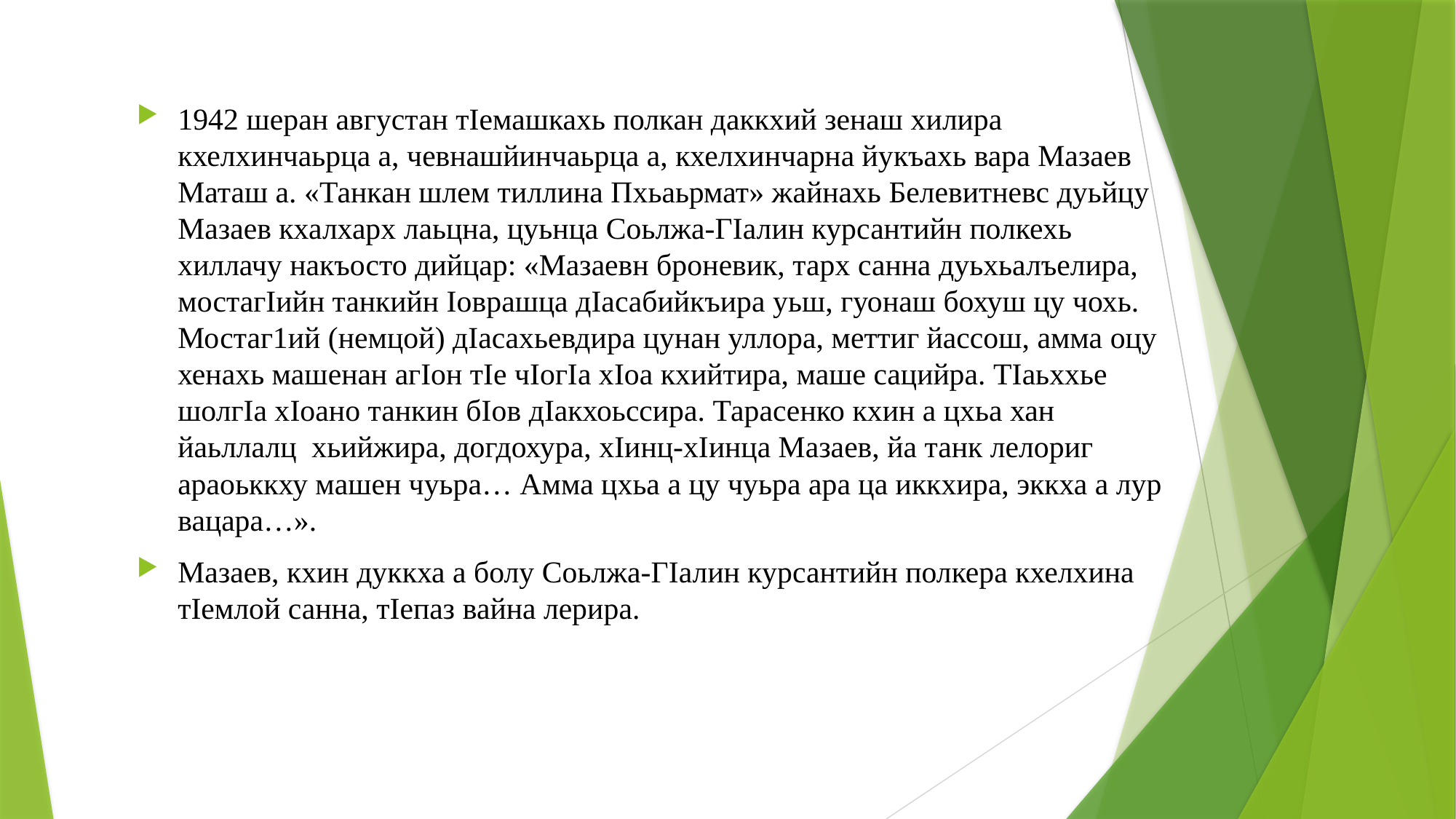

1942 шеран августан тӀемашкахь полкан даккхий зенаш хилира кхелхинчаьрца а, чевнашйинчаьрца а, кхелхинчарна йукъахь вара Мазаев Маташ а. «Танкан шлем тиллина Пхьаьрмат» жайнахь Белевитневс дуьйцу Мазаев кхалхарх лаьцна, цуьнца Соьлжа-ГӀалин курсантийн полкехь хиллачу накъосто дийцар: «Мазаевн броневик, тарх санна дуьхьалъелира, мостагӀийн танкийн Ӏоврашца дӀасабийкъира уьш, гуонаш бохуш цу чохь. Мостаг1ий (немцой) дӀасахьевдира цунан уллора, меттиг йассош, амма оцу хенахь машенан агӀон тӀе чӀогӀа хӀоа кхийтира, маше сацийра. ТӀаьххье шолгӀа хӀоано танкин бӀов дӀакхоьссира. Тарасенко кхин а цхьа хан йаьллалц  хьийжира, догдохура, хӀинц-хӀинца Мазаев, йа танк лелориг араоьккху машен чуьра… Амма цхьа а цу чуьра ара ца иккхира, эккха а лур вацара…».
Мазаев, кхин дуккха а болу Соьлжа-ГӀалин курсантийн полкера кхелхина тӀемлой санна, тӀепаз вайна лерира.